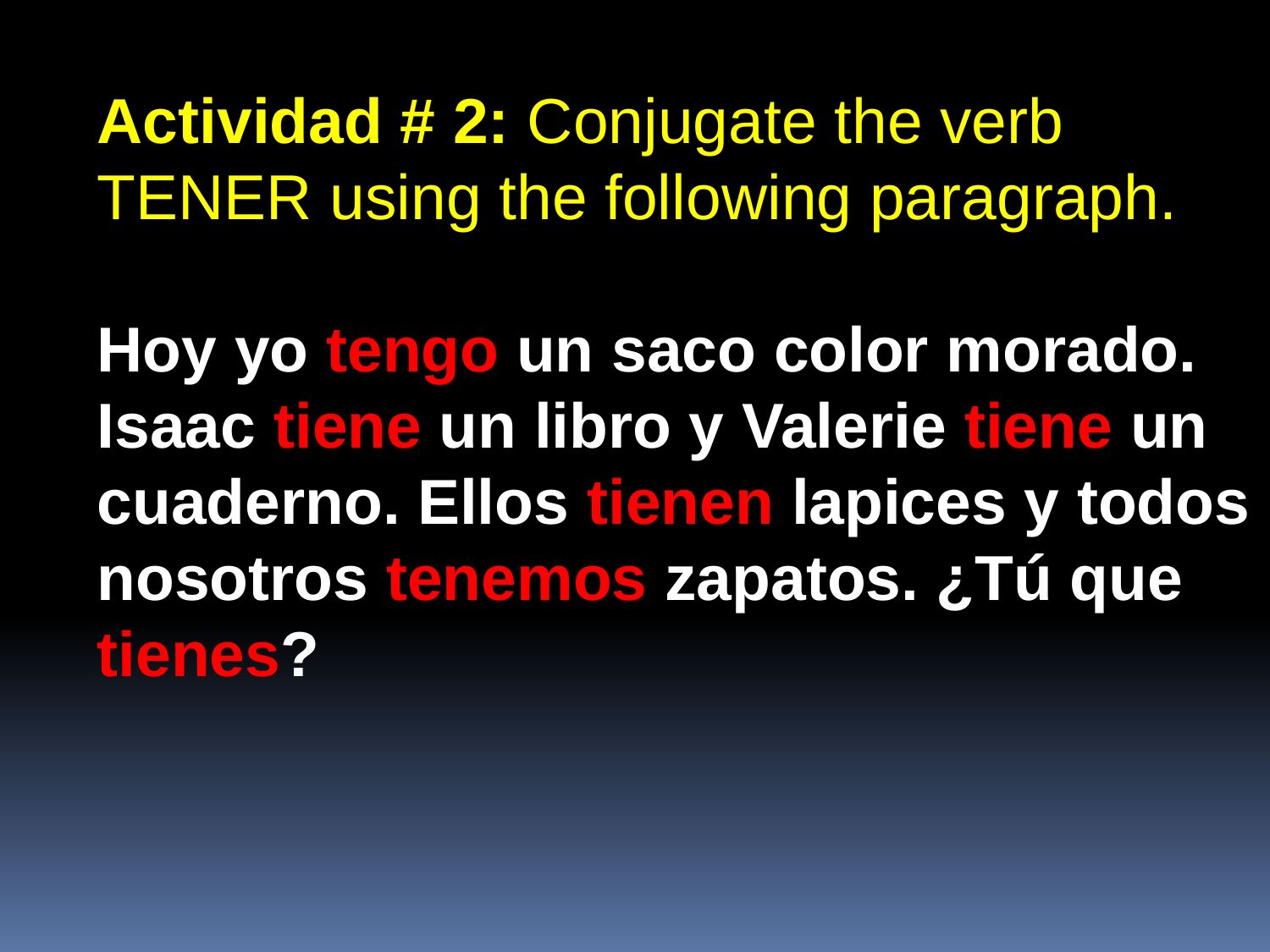

Actividad # 2: Conjugate the verb TENER using the following paragraph.

Hoy yo tengo un saco color morado. Isaac tiene un libro y Valerie tiene un cuaderno. Ellos tienen lapices y todos nosotros tenemos zapatos. ¿Tú que tienes?